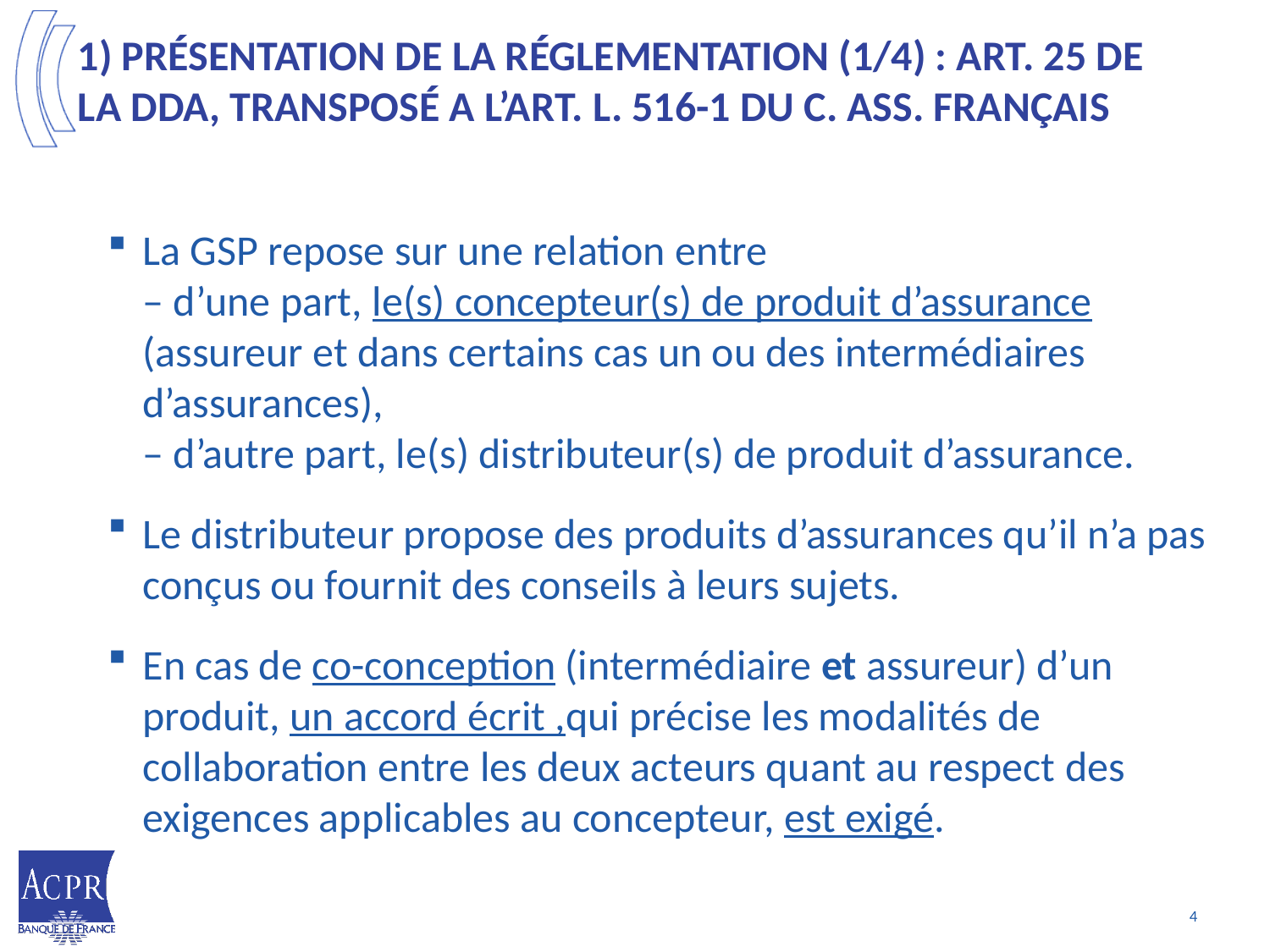

# 1) Présentation de la Réglementation (1/4) : art. 25 de la DDA, transposé a l’art. L. 516-1 du c. ass. Français
La GSP repose sur une relation entre
– d’une part, le(s) concepteur(s) de produit d’assurance (assureur et dans certains cas un ou des intermédiaires d’assurances),
– d’autre part, le(s) distributeur(s) de produit d’assurance.
Le distributeur propose des produits d’assurances qu’il n’a pas conçus ou fournit des conseils à leurs sujets.
En cas de co-conception (intermédiaire et assureur) d’un produit, un accord écrit ,qui précise les modalités de collaboration entre les deux acteurs quant au respect des exigences applicables au concepteur, est exigé.

4